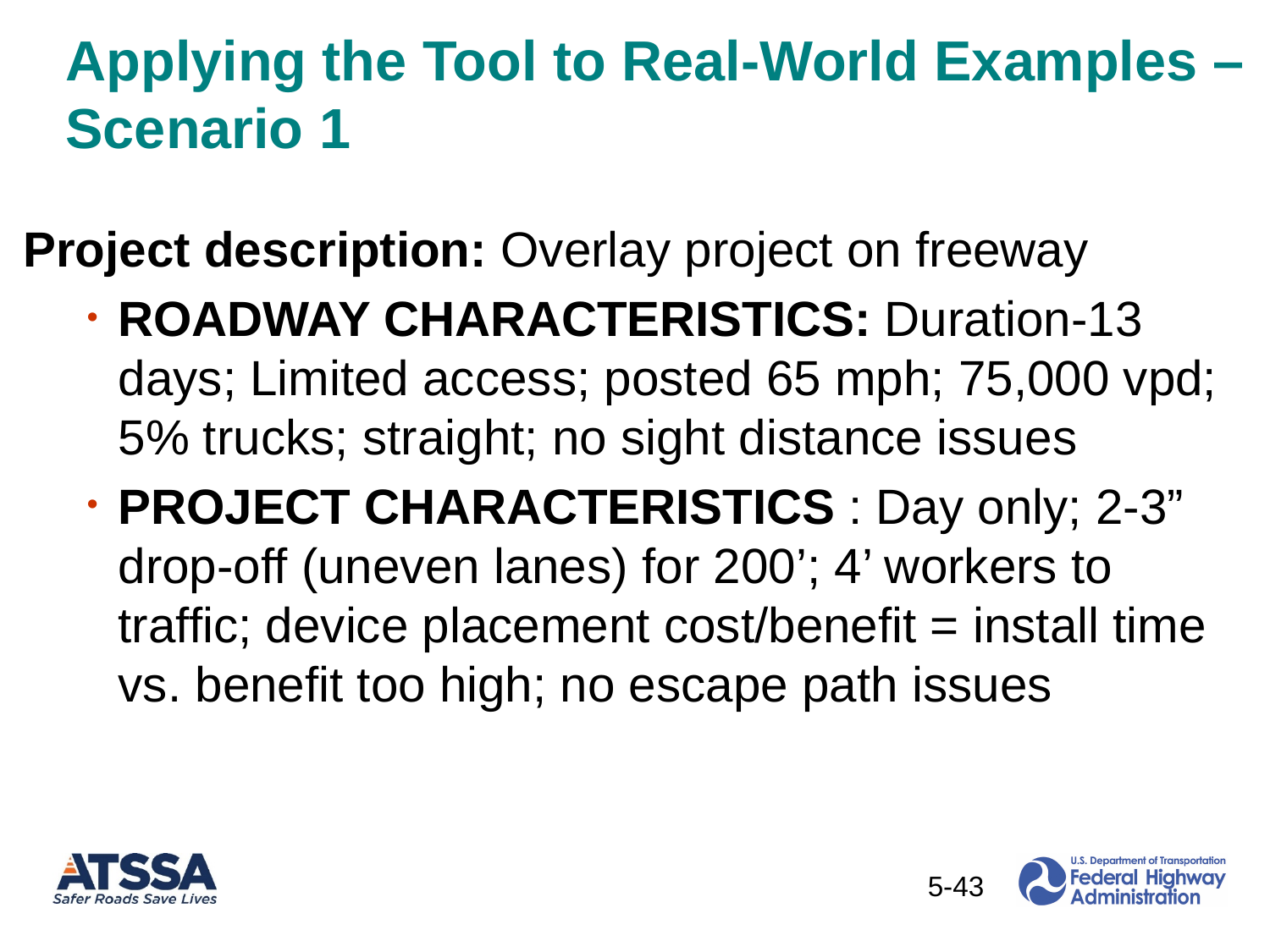

# Applying the Tool to Real-World Examples – Scenario 1
Project description: Overlay project on freeway
ROADWAY CHARACTERISTICS: Duration-13 days; Limited access; posted 65 mph; 75,000 vpd; 5% trucks; straight; no sight distance issues
PROJECT CHARACTERISTICS : Day only; 2-3” drop-off (uneven lanes) for 200’; 4’ workers to traffic; device placement cost/benefit = install time vs. benefit too high; no escape path issues